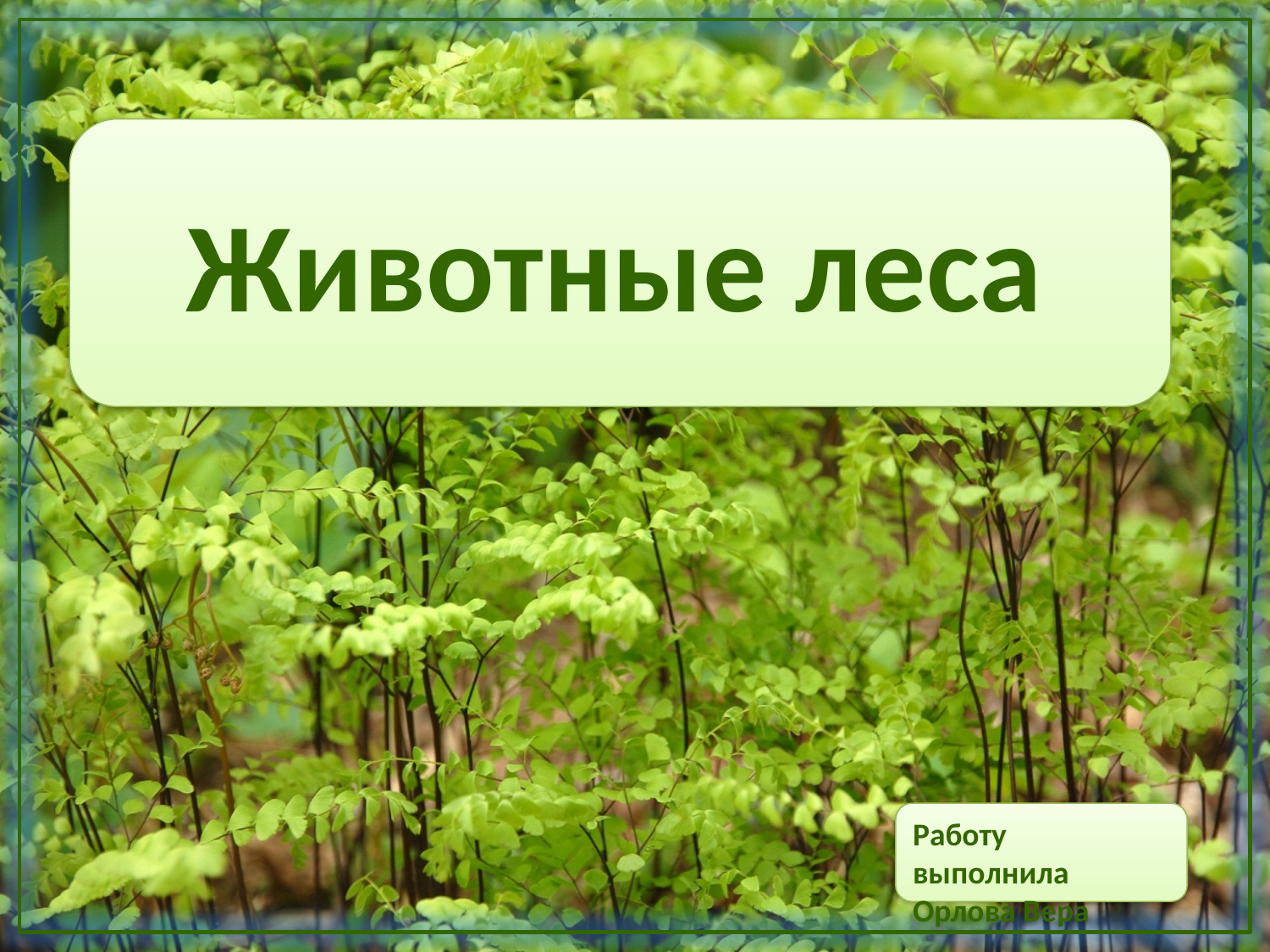

# Животные леса
Работу выполнила
Орлова Вера